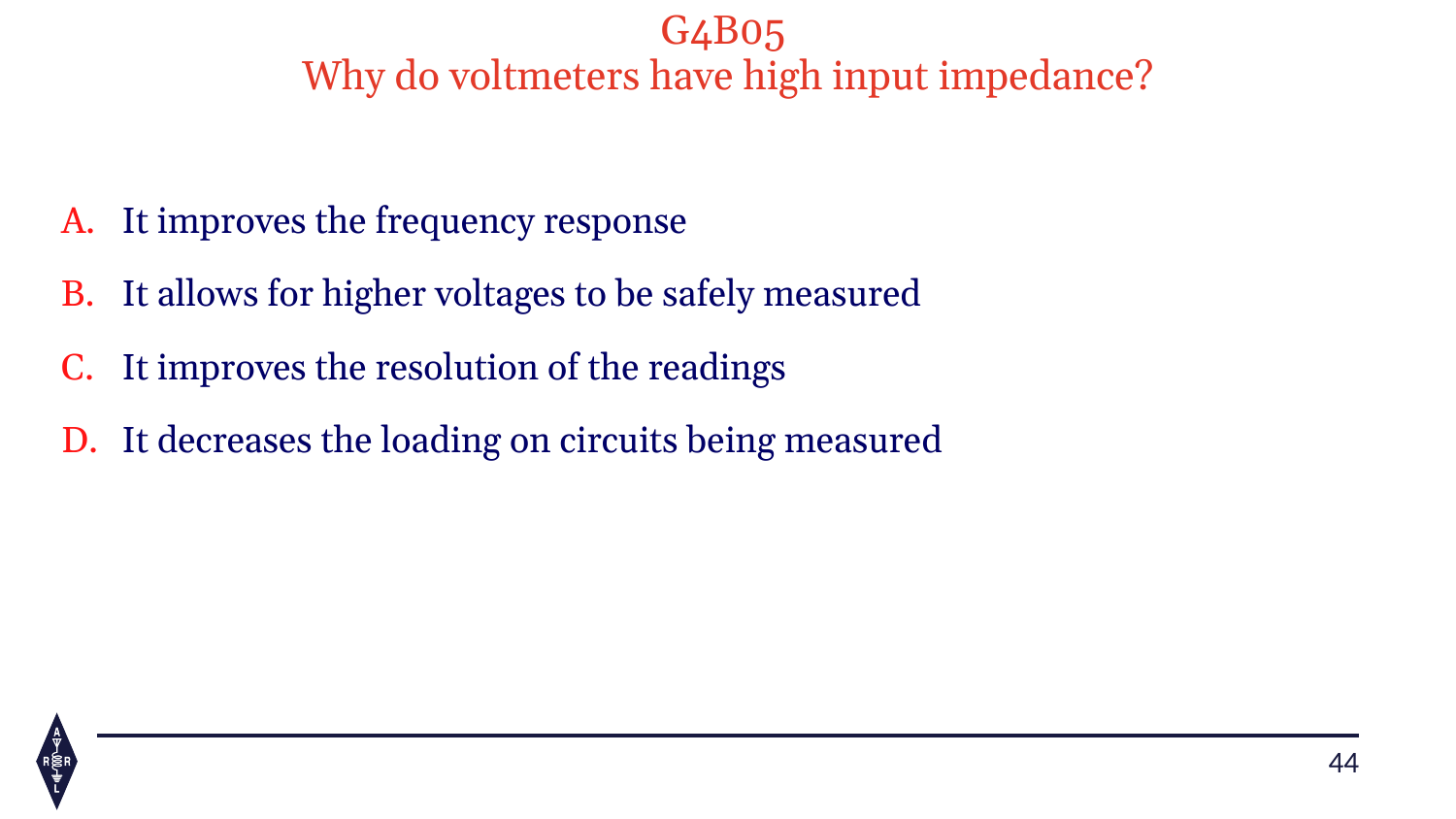

G4B05
Why do voltmeters have high input impedance?
It improves the frequency response
It allows for higher voltages to be safely measured
It improves the resolution of the readings
It decreases the loading on circuits being measured
44